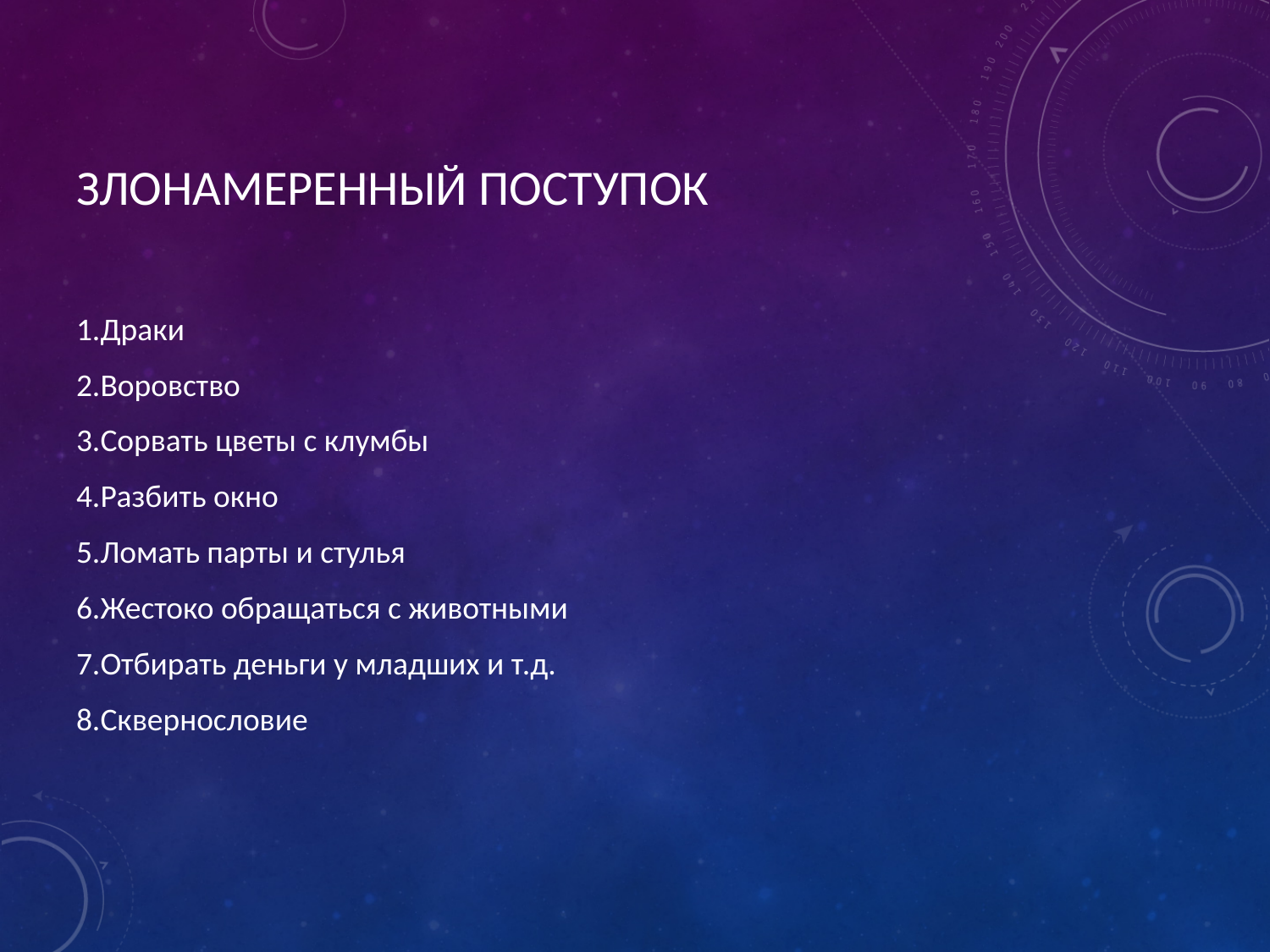

# Злонамеренный поступок
1.Драки
2.Воровство
3.Сорвать цветы с клумбы
4.Разбить окно
5.Ломать парты и стулья
6.Жестоко обращаться с животными
7.Отбирать деньги у младших и т.д.
8.Сквернословие